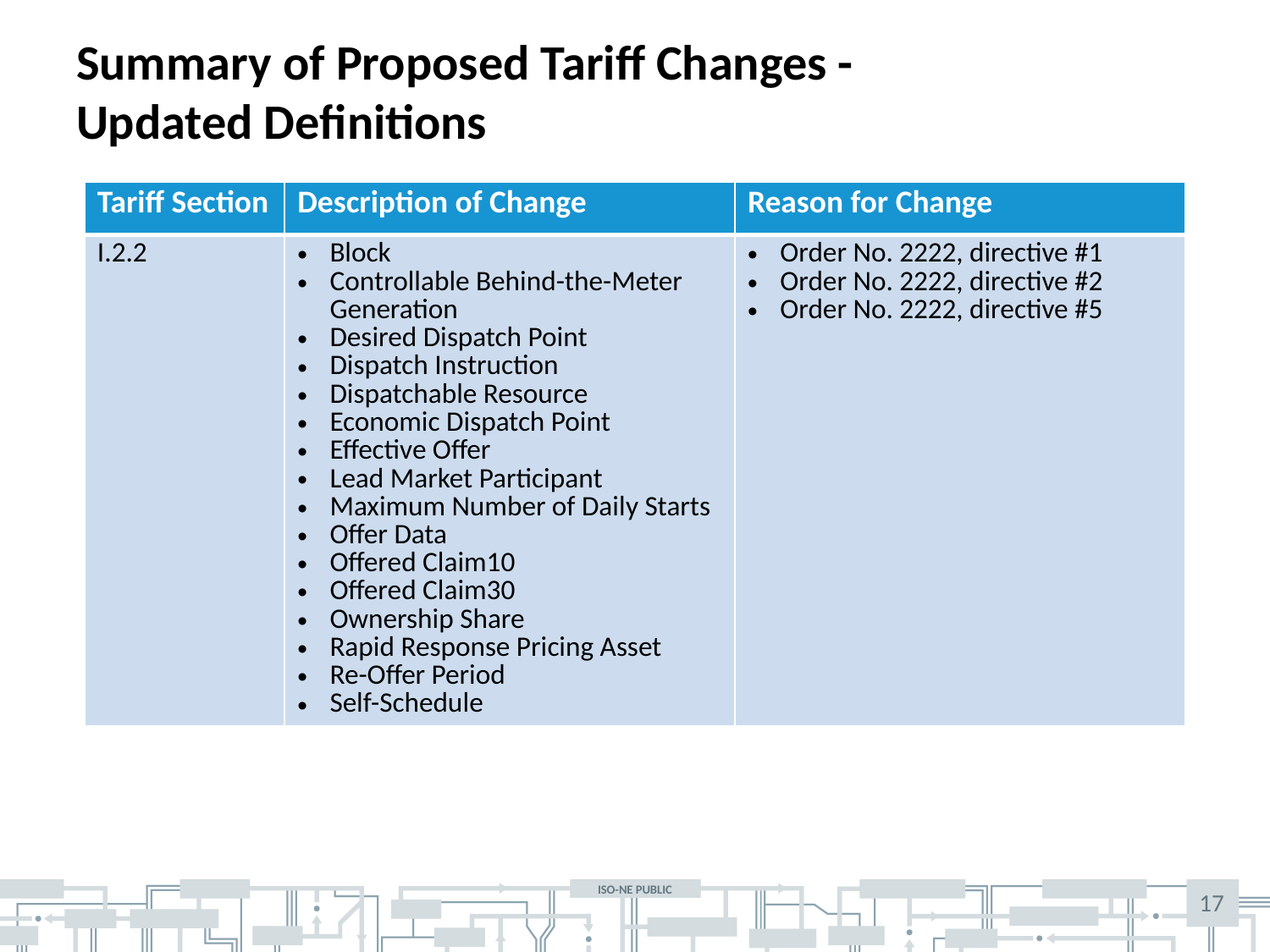

# Summary of Proposed Tariff Changes - Updated Definitions
| Tariff Section | Description of Change | Reason for Change |
| --- | --- | --- |
| I.2.2 | Block Controllable Behind-the-Meter Generation Desired Dispatch Point Dispatch Instruction Dispatchable Resource Economic Dispatch Point Effective Offer Lead Market Participant Maximum Number of Daily Starts Offer Data Offered Claim10 Offered Claim30 Ownership Share Rapid Response Pricing Asset Re-Offer Period Self-Schedule | Order No. 2222, directive #1 Order No. 2222, directive #2 Order No. 2222, directive #5 |
17